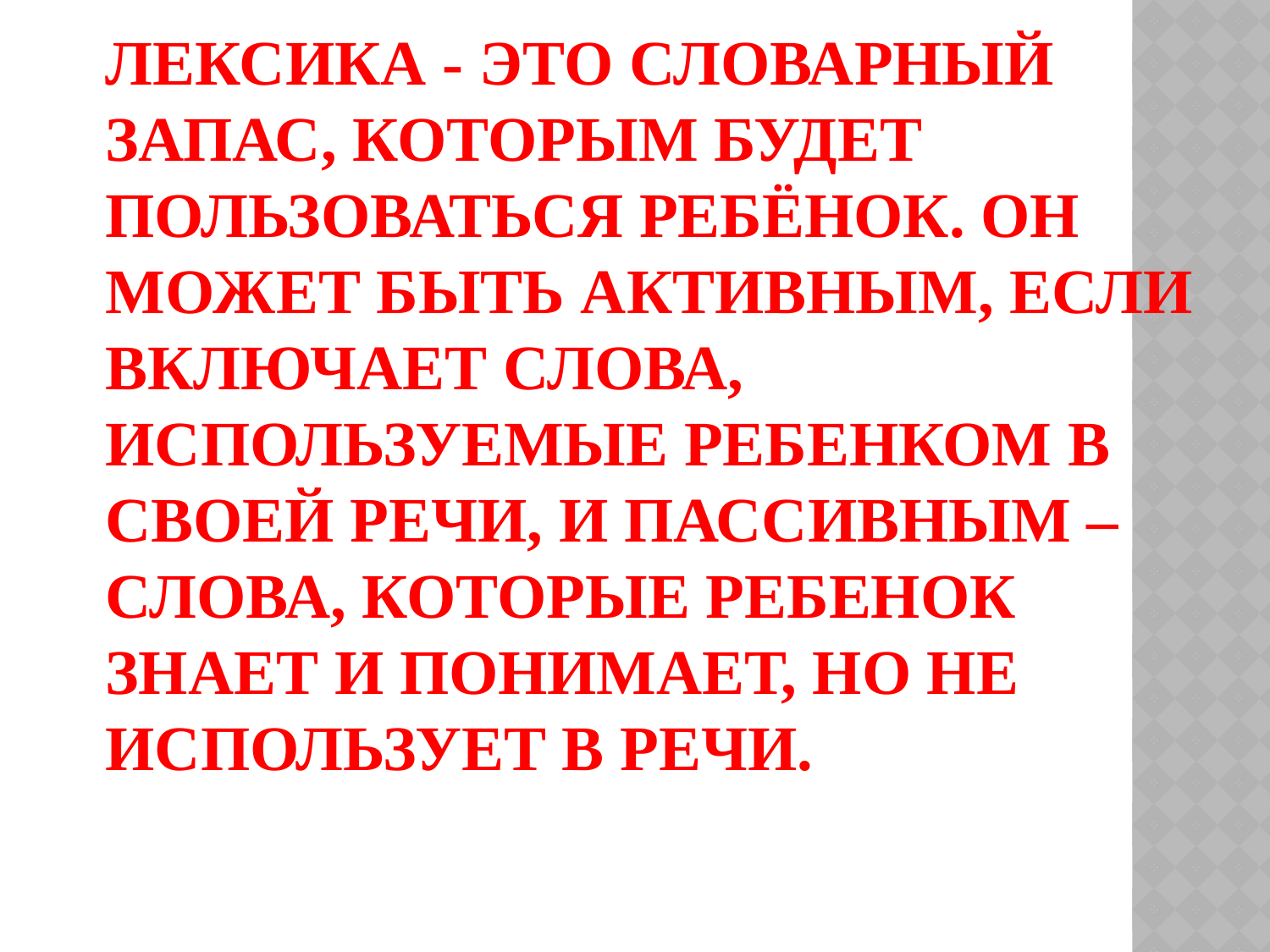

# Лексика - это словарный запас, которым будет пользоваться ребёнок. Он может быть активным, если включает слова, используемые ребенком в своей речи, и пассивным – слова, которые ребенок знает и понимает, но не использует в речи.